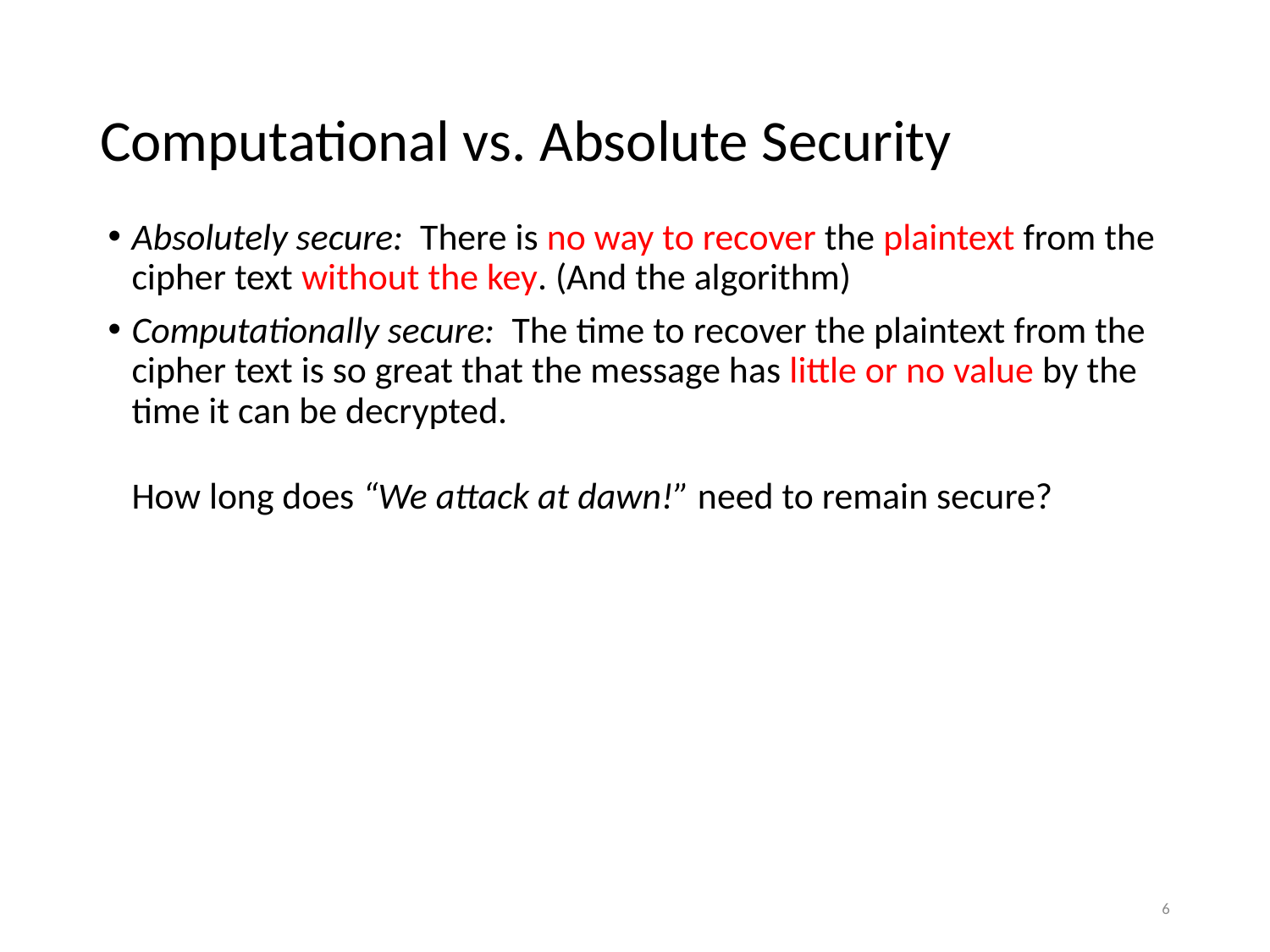

# Computational vs. Absolute Security
Absolutely secure:  There is no way to recover the plaintext from the cipher text without the key. (And the algorithm)
Computationally secure:  The time to recover the plaintext from the cipher text is so great that the message has little or no value by the time it can be decrypted.
How long does “We attack at dawn!” need to remain secure?
6